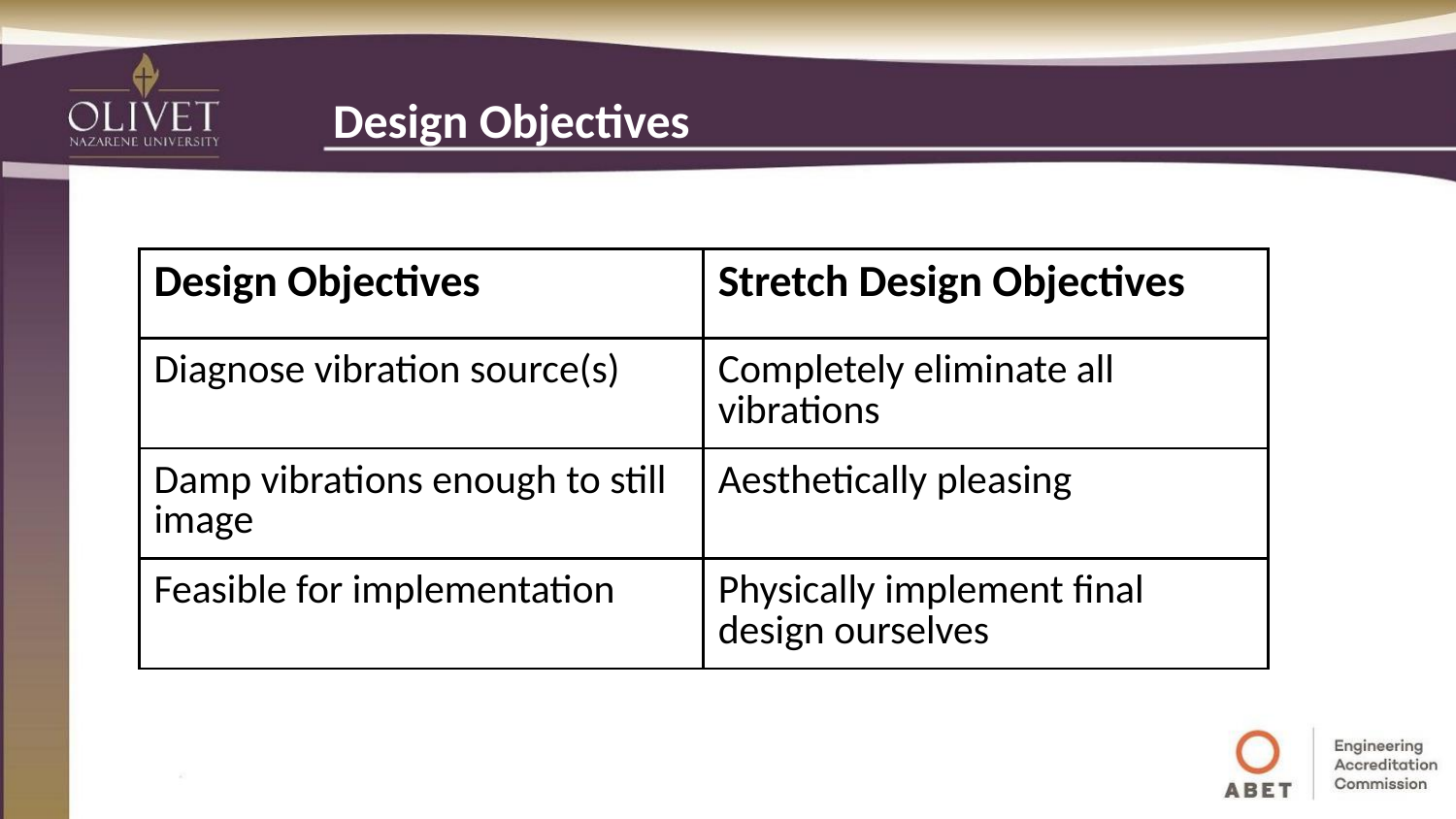

# Design Objectives
| Design Objectives | Stretch Design Objectives |
| --- | --- |
| Diagnose vibration source(s) | Completely eliminate all vibrations |
| Damp vibrations enough to still image | Aesthetically pleasing |
| Feasible for implementation | Physically implement final design ourselves |